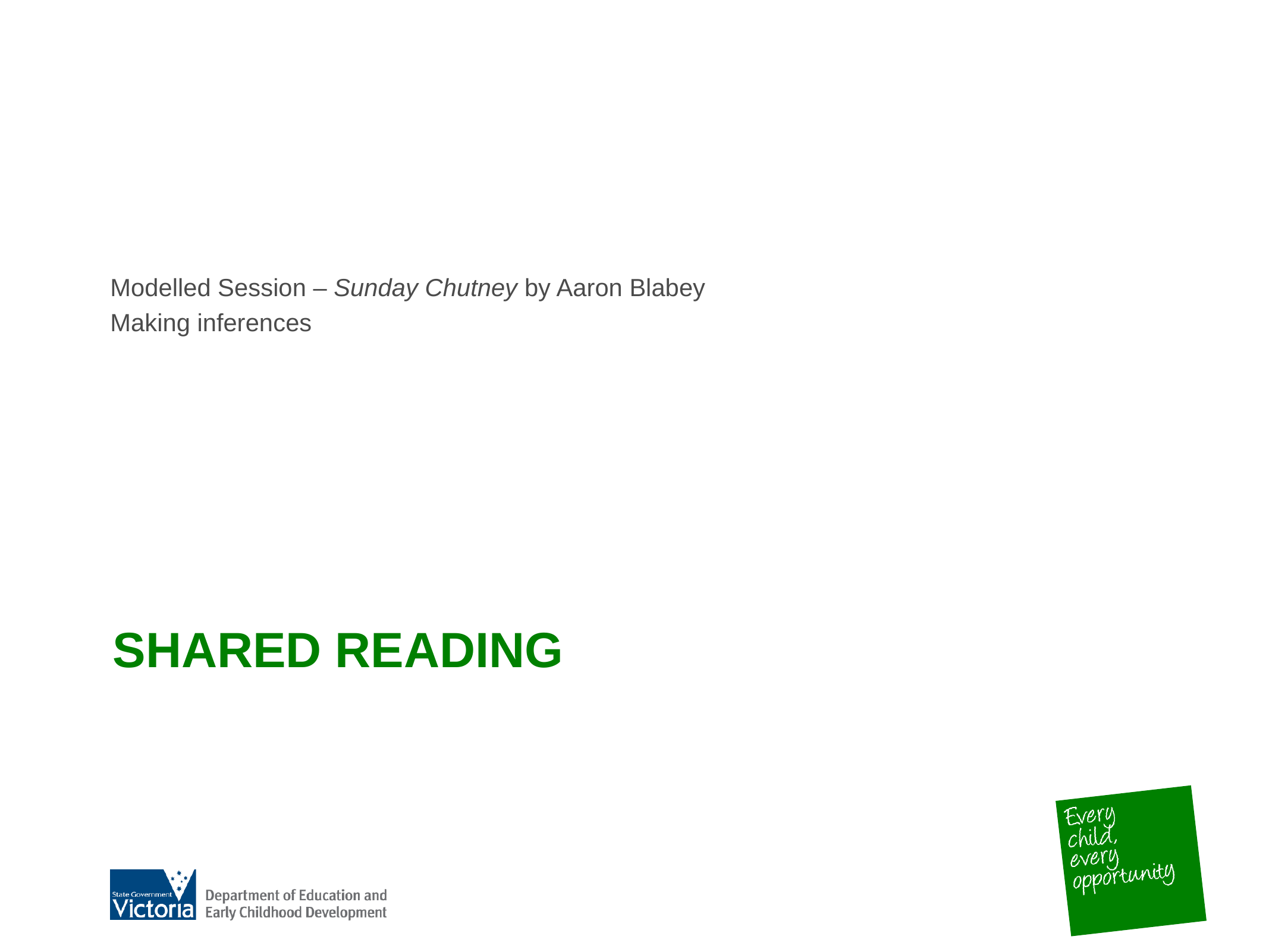

Modelled Session – Sunday Chutney by Aaron Blabey
Making inferences
# SHARED READING